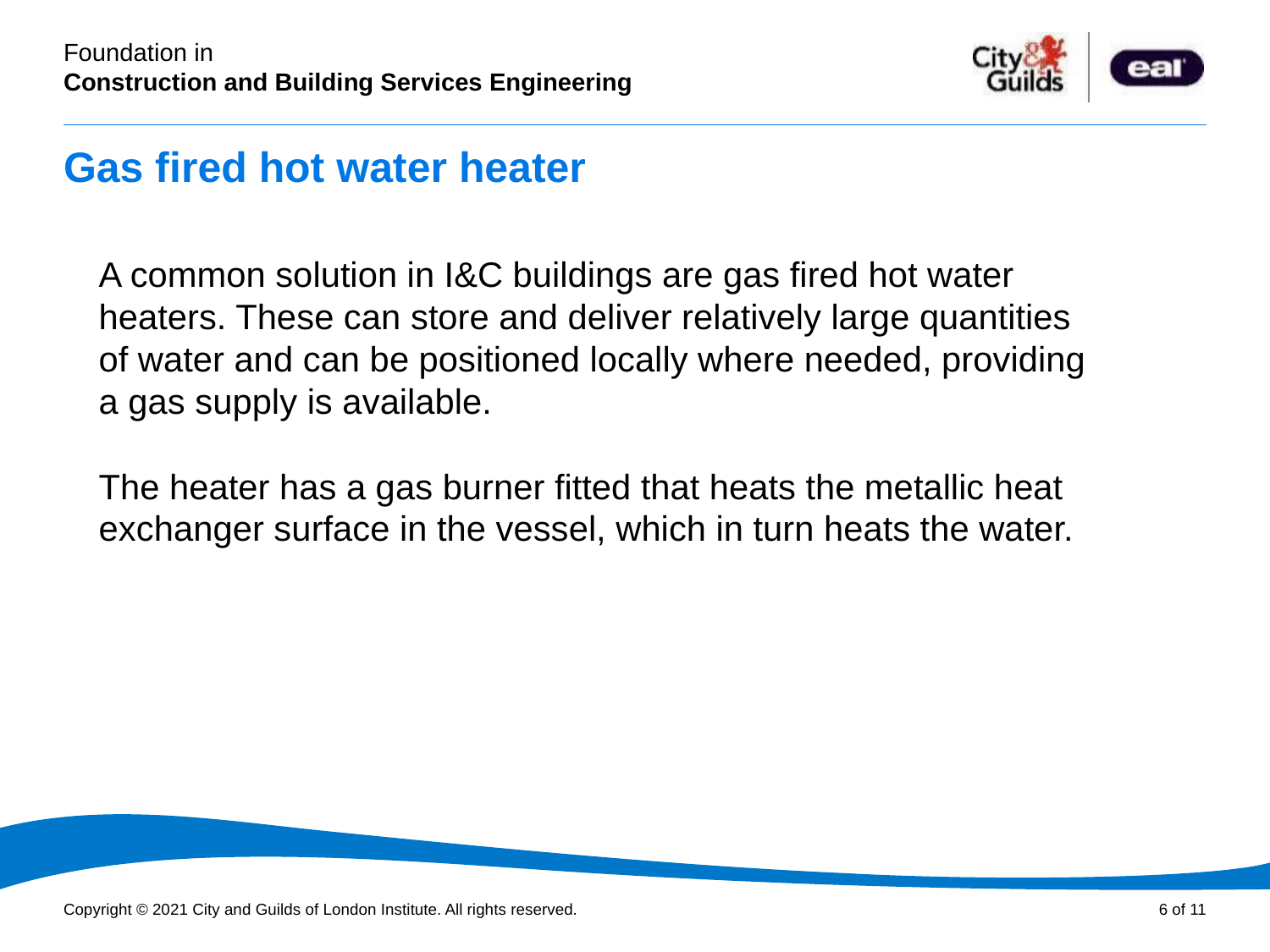

# Gas fired hot water heater
A common solution in I&C buildings are gas fired hot water heaters. These can store and deliver relatively large quantities of water and can be positioned locally where needed, providing a gas supply is available.

The heater has a gas burner fitted that heats the metallic heat exchanger surface in the vessel, which in turn heats the water.

Gas supply to burner